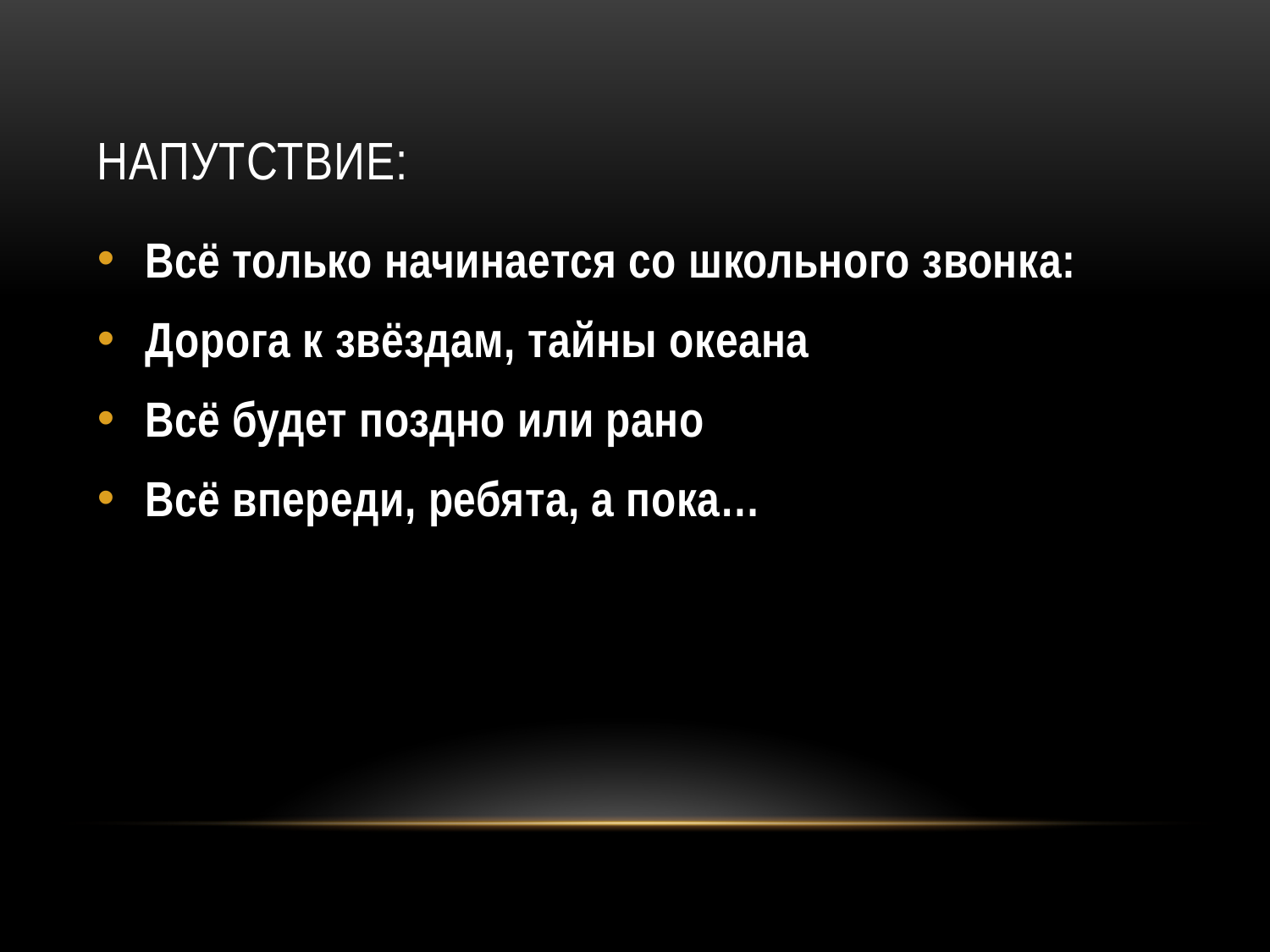

# Напутствие:
Всё только начинается со школьного звонка:
Дорога к звёздам, тайны океана
Всё будет поздно или рано
Всё впереди, ребята, а пока…